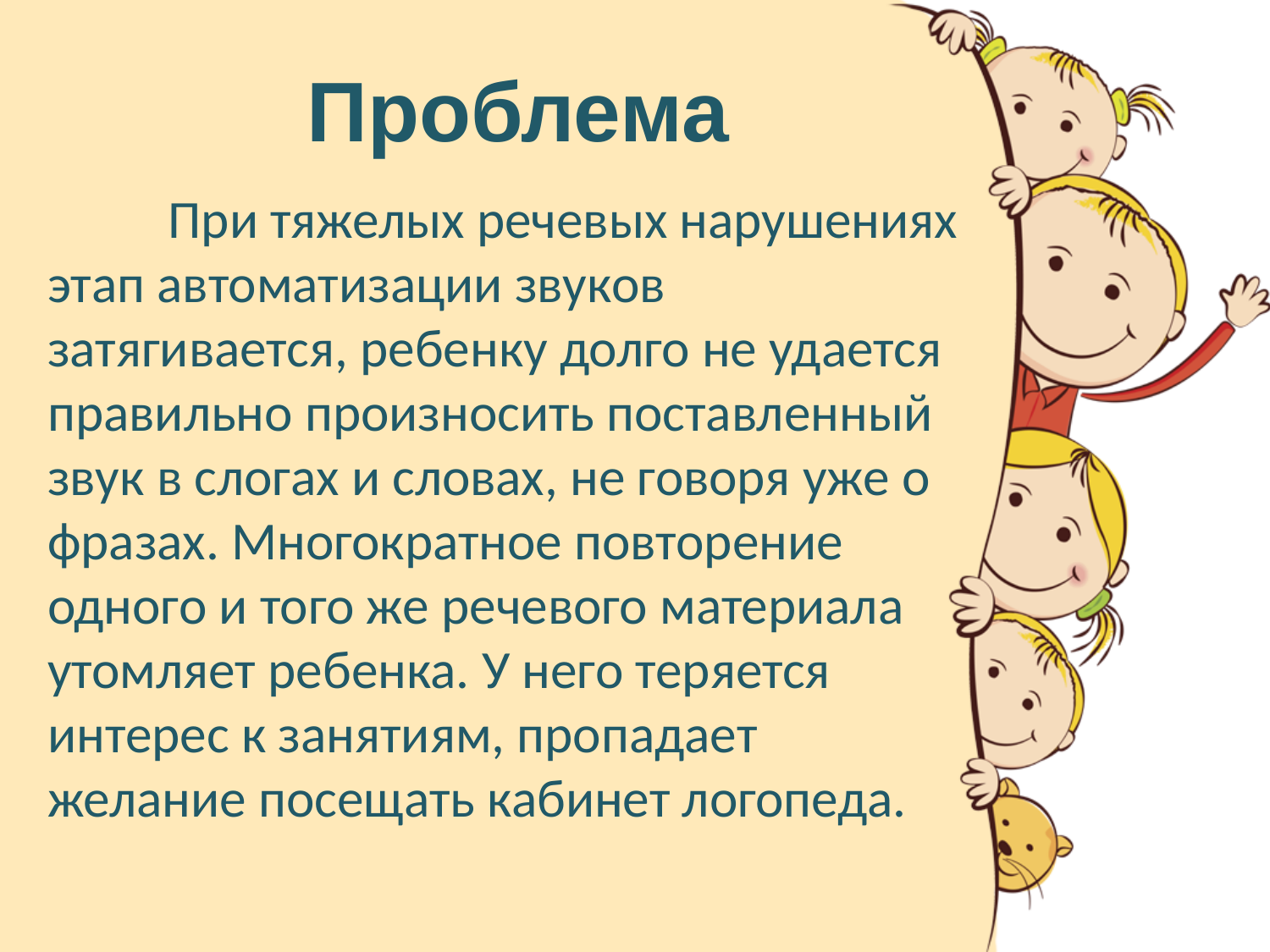

# Проблема
	При тяжелых речевых нарушениях этап автоматизации звуков затягивается, ребенку долго не удается правильно произносить поставленный звук в слогах и словах, не говоря уже о фразах. Многократное повторение одного и того же речевого материала утомляет ребенка. У него теряется интерес к занятиям, пропадает желание посещать кабинет логопеда.